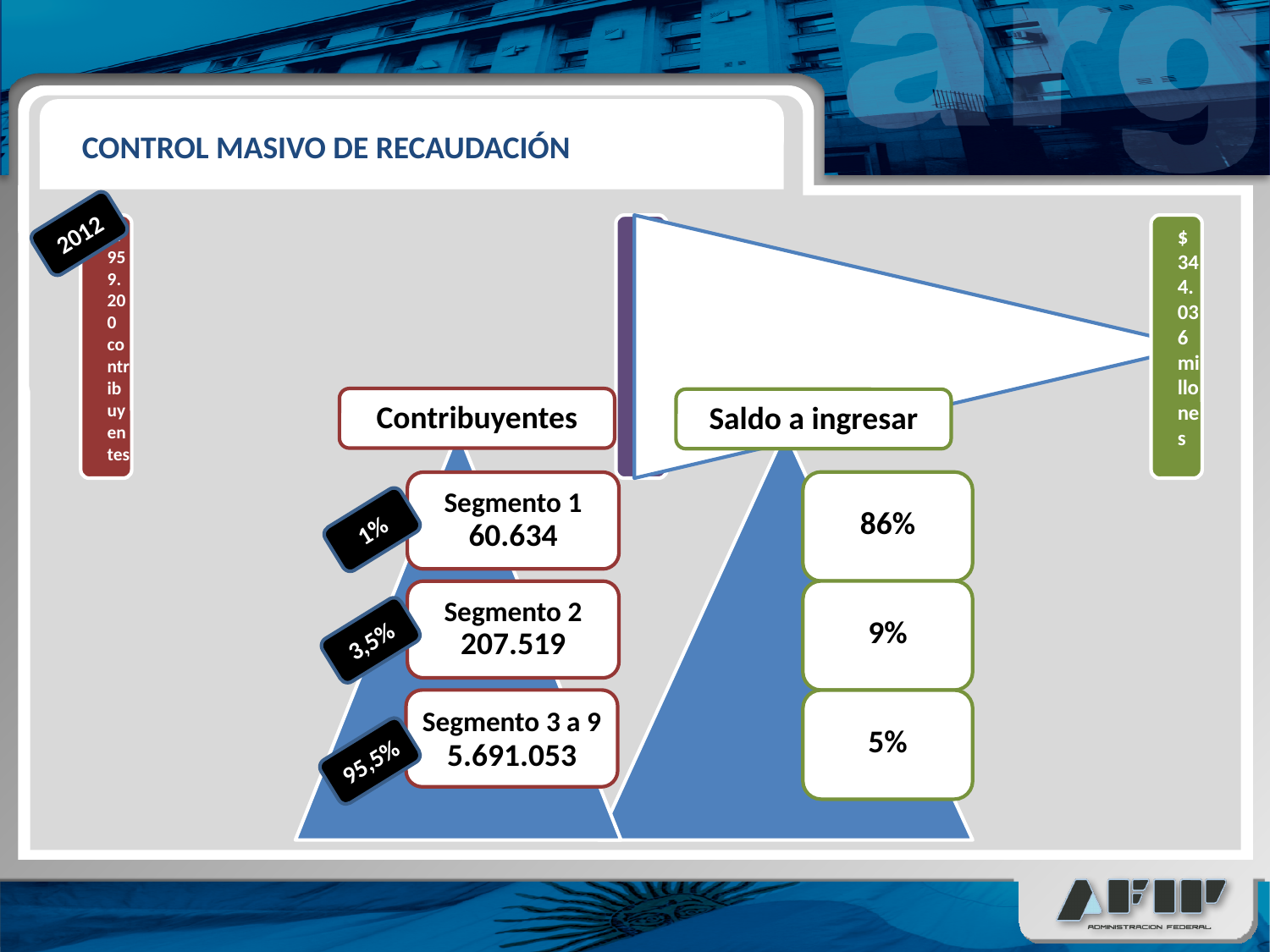

CONTROL MASIVO DE RECAUDACIÓN
2012
$ 344.036 millones
20 millones obligaciones

Contribuyentes

Saldo a ingresar

Segmento 1 60.634
Segmento 2 207.519
Segmento 3 a 9 5.691.053
86%
9%
5%
1%
3,5%
95,5%